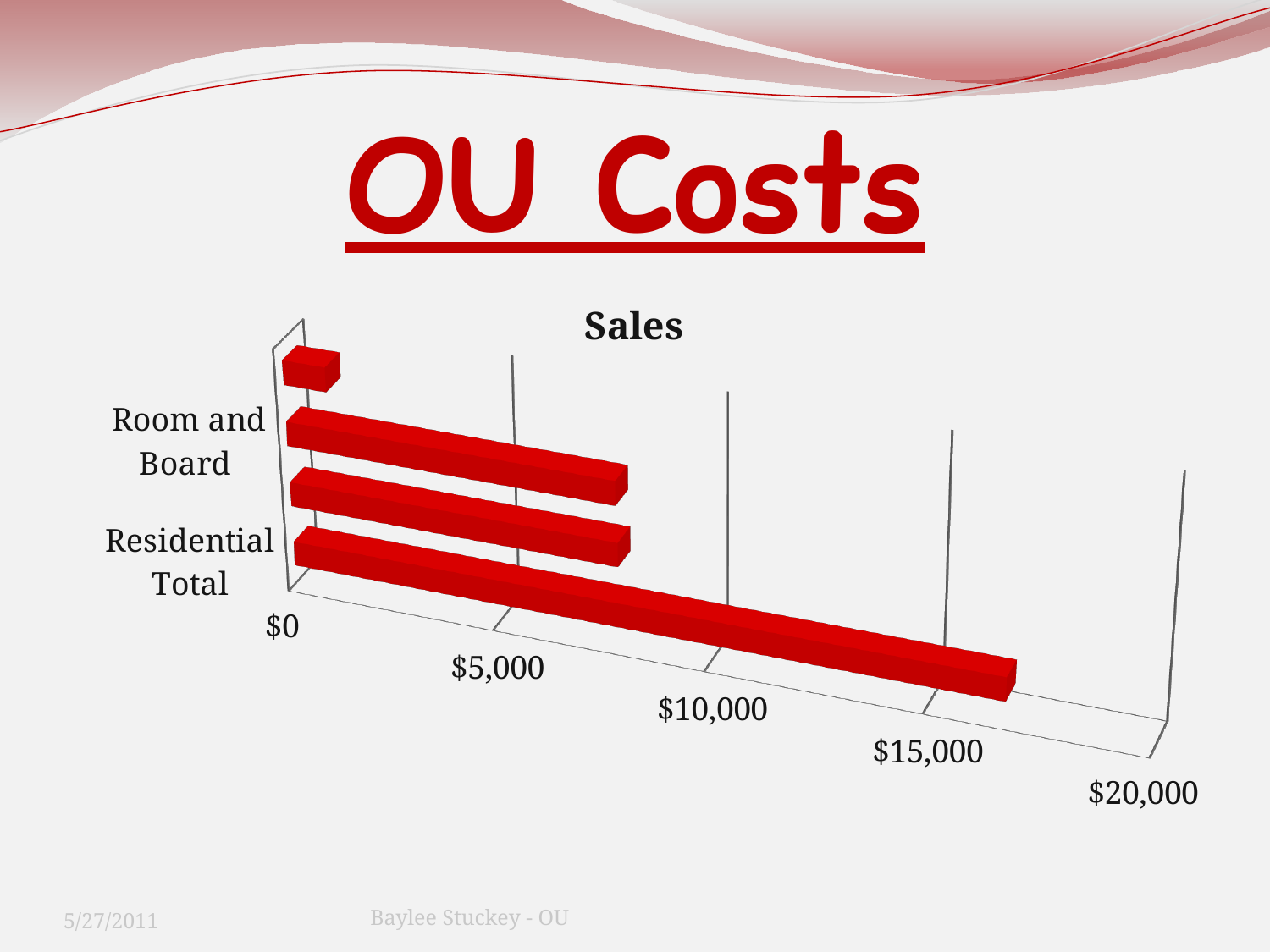

# OU Costs

[unsupported chart]

5/27/2011
Baylee Stuckey - OU